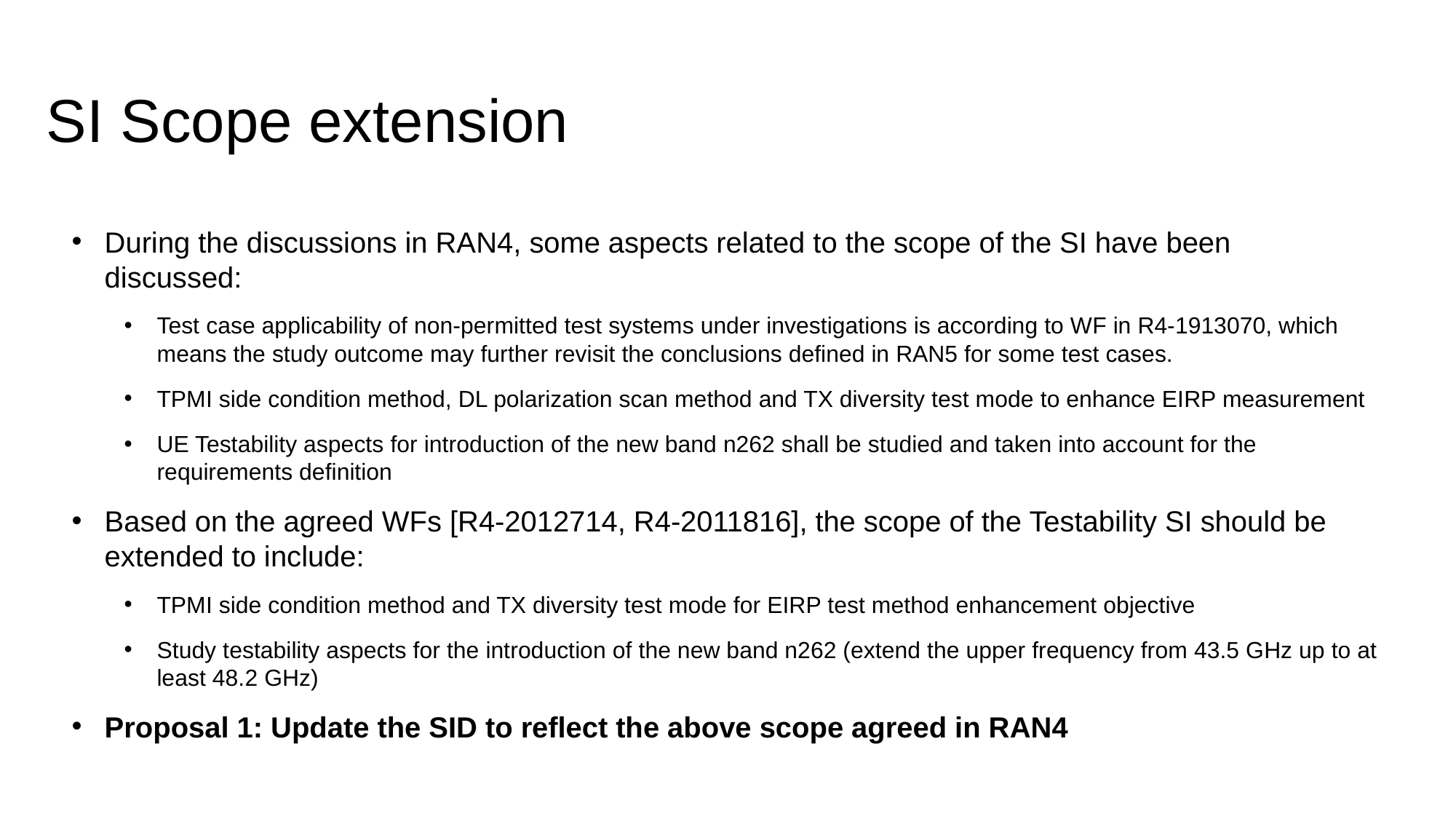

# SI Scope extension
During the discussions in RAN4, some aspects related to the scope of the SI have been discussed:
Test case applicability of non-permitted test systems under investigations is according to WF in R4-1913070, which means the study outcome may further revisit the conclusions defined in RAN5 for some test cases.
TPMI side condition method, DL polarization scan method and TX diversity test mode to enhance EIRP measurement
UE Testability aspects for introduction of the new band n262 shall be studied and taken into account for the requirements definition
Based on the agreed WFs [R4-2012714, R4-2011816], the scope of the Testability SI should be extended to include:
TPMI side condition method and TX diversity test mode for EIRP test method enhancement objective
Study testability aspects for the introduction of the new band n262 (extend the upper frequency from 43.5 GHz up to at least 48.2 GHz)
Proposal 1: Update the SID to reflect the above scope agreed in RAN4